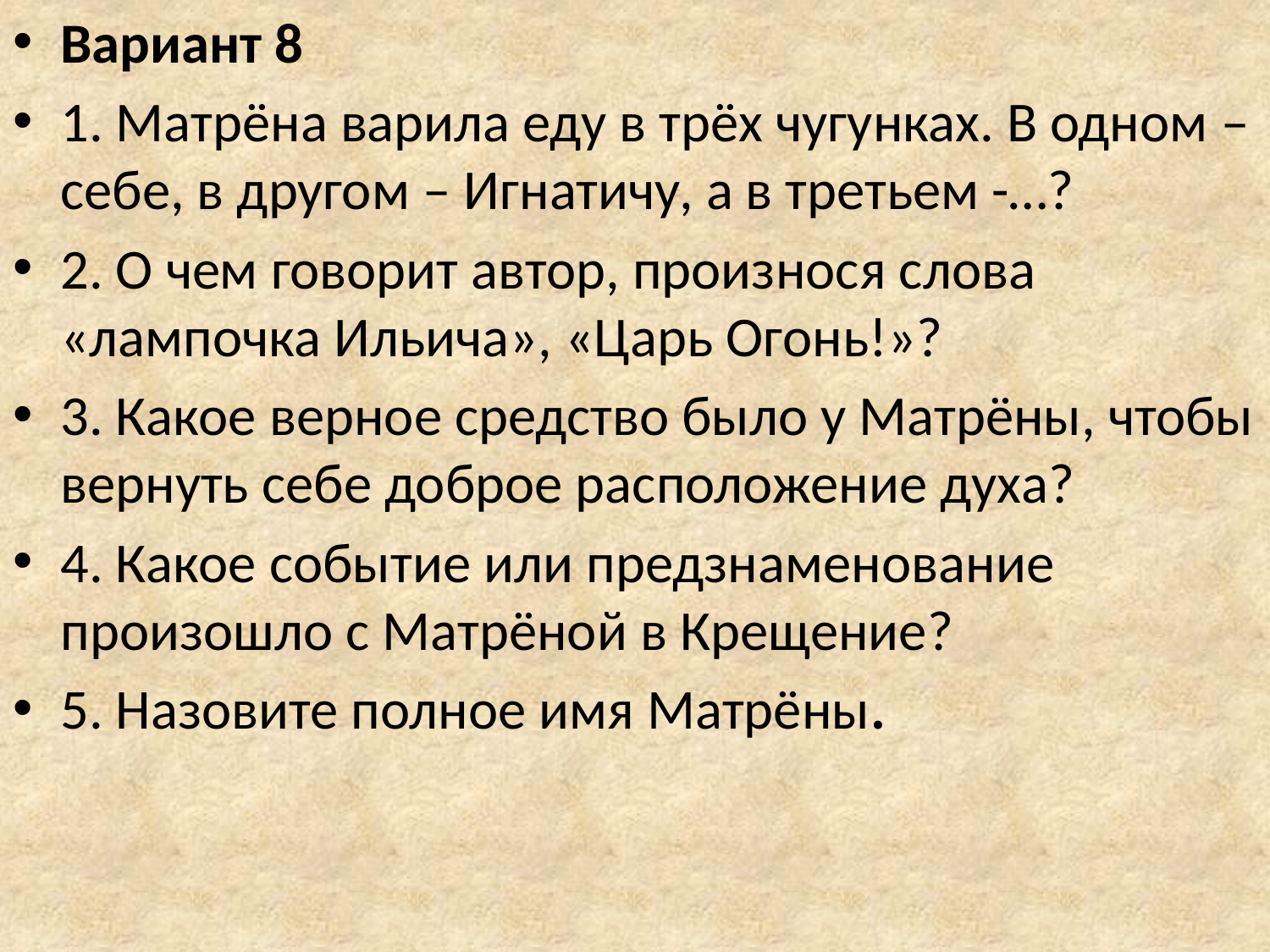

Вариант 8
1. Матрёна варила еду в трёх чугунках. В одном – себе, в другом – Игнатичу, а в третьем -…?
2. О чем говорит автор, произнося слова «лампочка Ильича», «Царь Огонь!»?
3. Какое верное средство было у Матрёны, чтобы вернуть себе доброе расположение духа?
4. Какое событие или предзнаменование произошло с Матрёной в Крещение?
5. Назовите полное имя Матрёны.
#